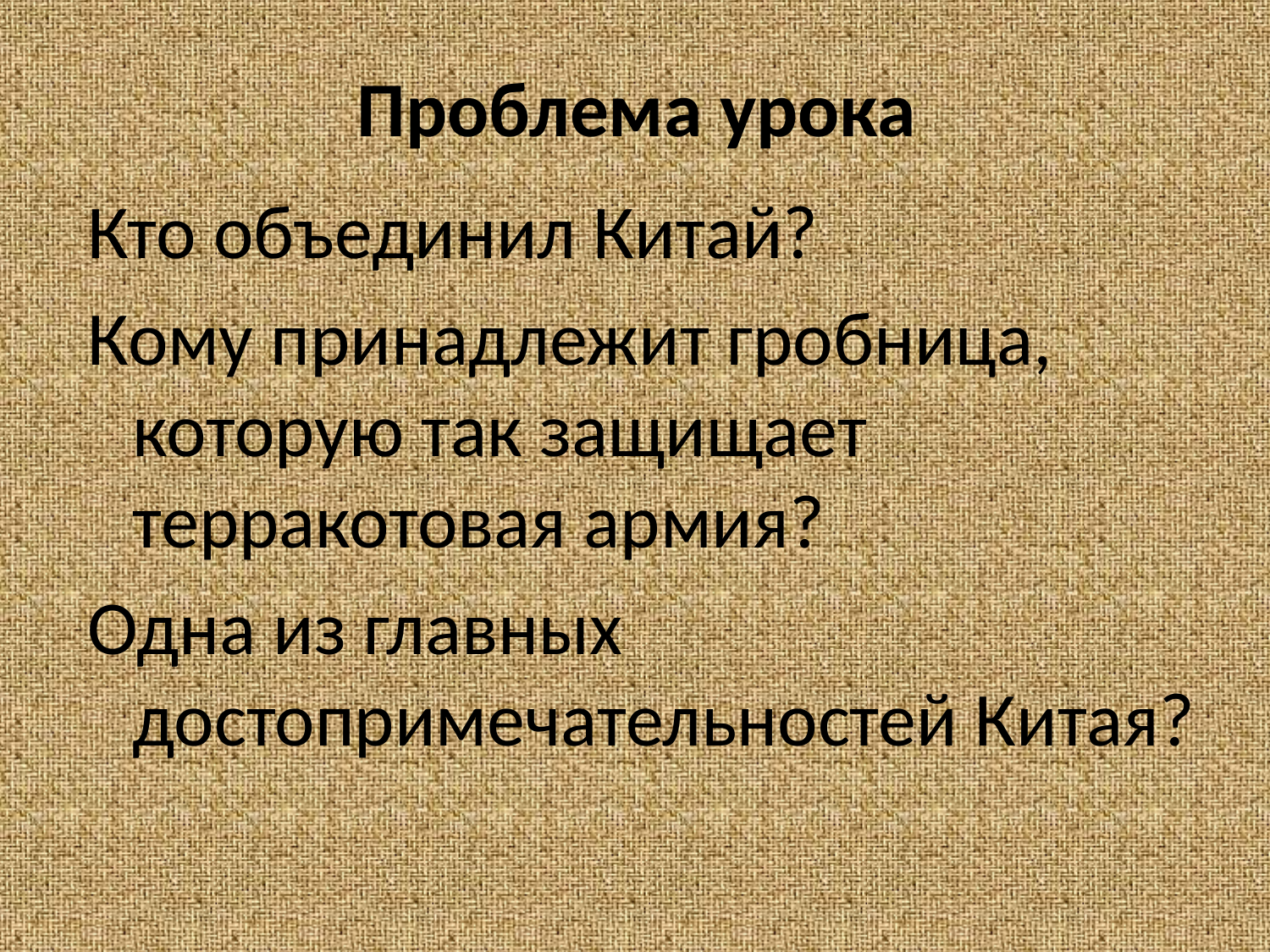

# Проблема урока
Кто объединил Китай?
Кому принадлежит гробница, которую так защищает терракотовая армия?
Одна из главных достопримечательностей Китая?